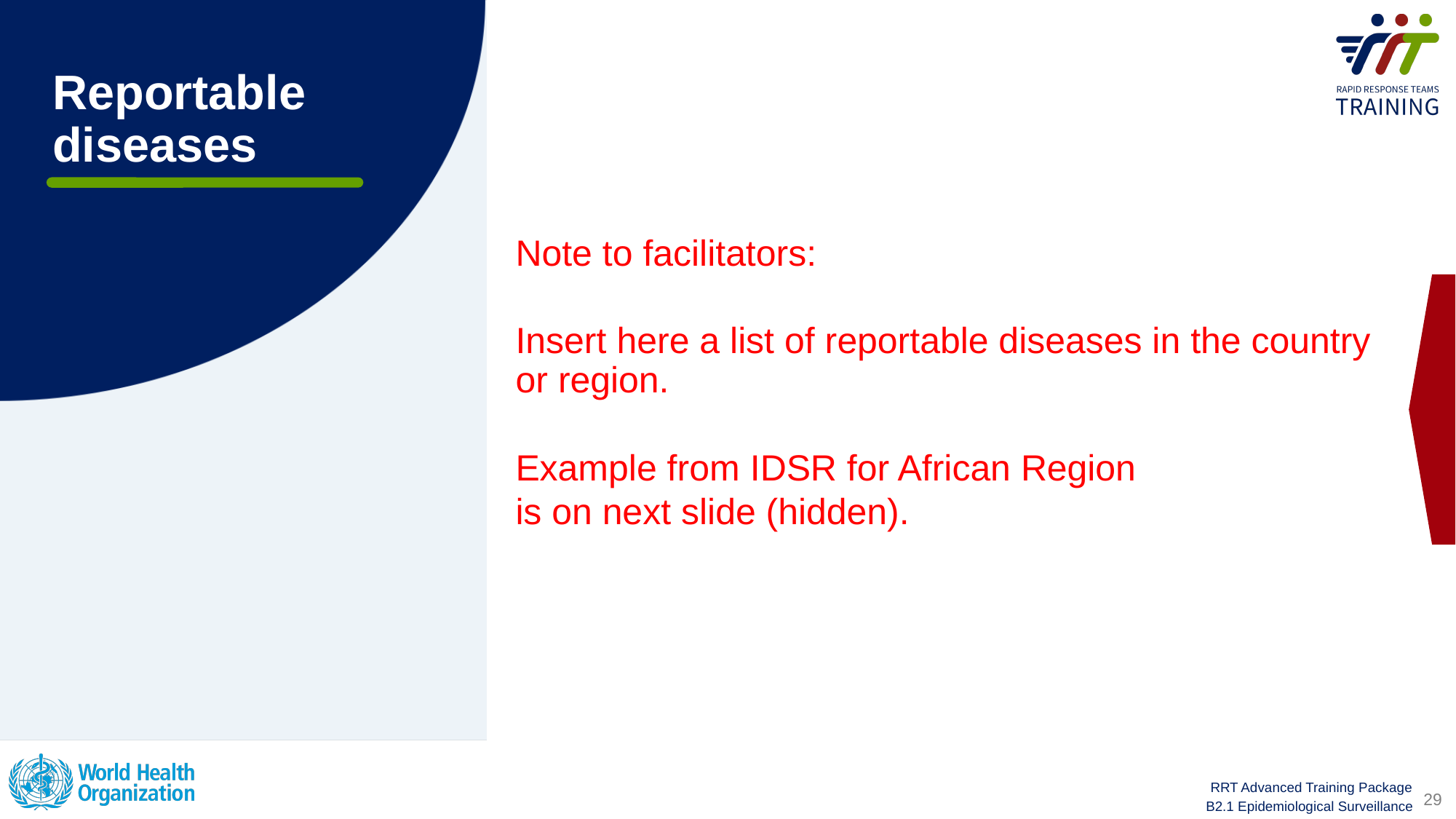

# Reportable diseases
Note to facilitators:

Insert here a list of reportable diseases in the country or region.

Example from IDSR for African Region
is on next slide (hidden).